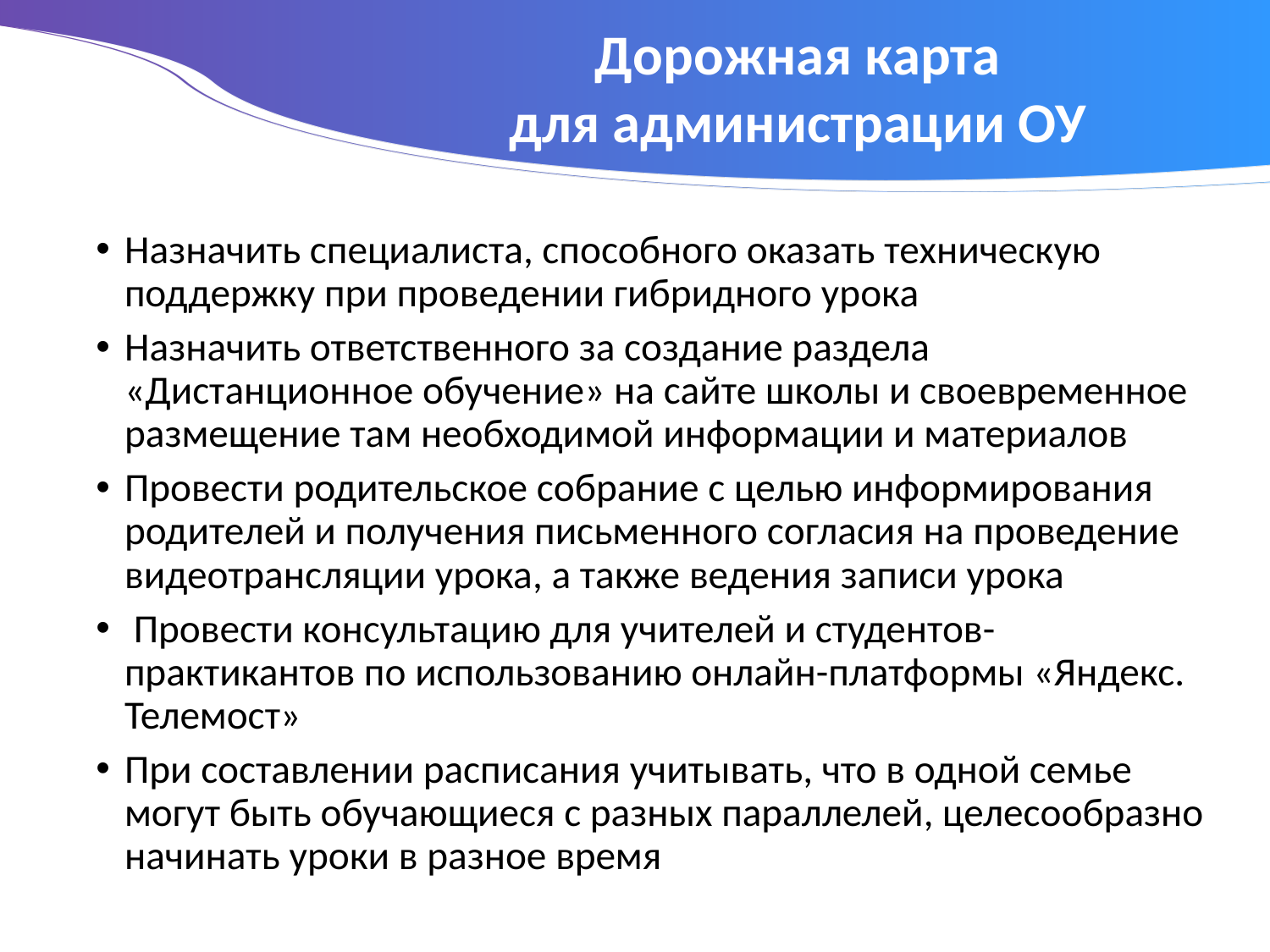

Дорожная карта
для администрации ОУ
Назначить специалиста, способного оказать техническую поддержку при проведении гибридного урока
Назначить ответственного за создание раздела «Дистанционное обучение» на сайте школы и своевременное размещение там необходимой информации и материалов
Провести родительское собрание с целью информирования родителей и получения письменного согласия на проведение видеотрансляции урока, а также ведения записи урока
 Провести консультацию для учителей и студентов-практикантов по использованию онлайн-платформы «Яндекс. Телемост»
При составлении расписания учитывать, что в одной семье могут быть обучающиеся с разных параллелей, целесообразно начинать уроки в разное время